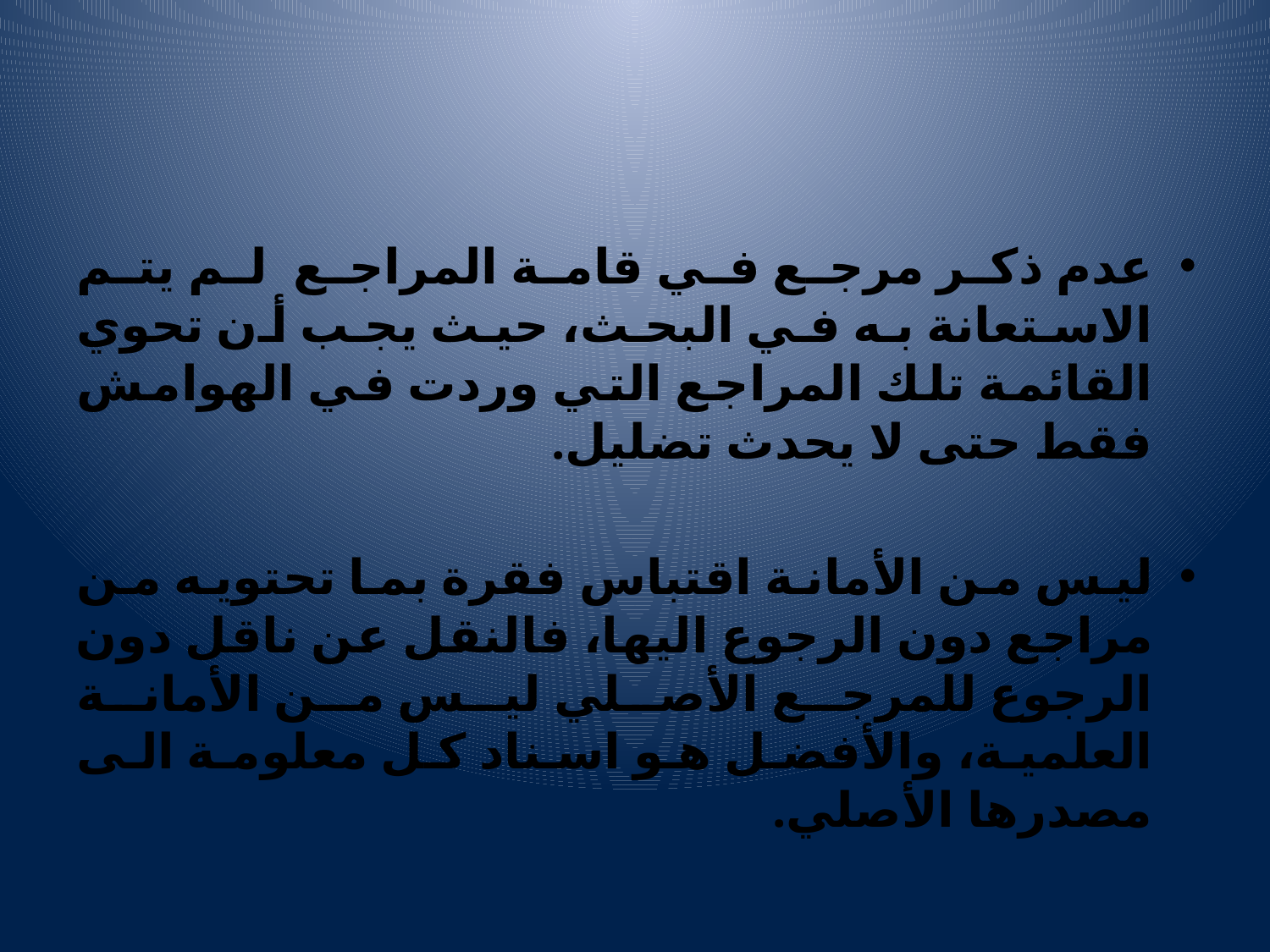

#
عدم ذكر مرجع في قامة المراجع  لم يتم الاستعانة به في البحث، حيث يجب أن تحوي القائمة تلك المراجع التي وردت في الهوامش فقط حتى لا يحدث تضليل.

ليس من الأمانة اقتباس فقرة بما تحتويه من مراجع دون الرجوع اليها، فالنقل عن ناقل دون الرجوع للمرجع الأصلي ليس من الأمانة العلمية، والأفضل هو اسناد كل معلومة الى مصدرها الأصلي.